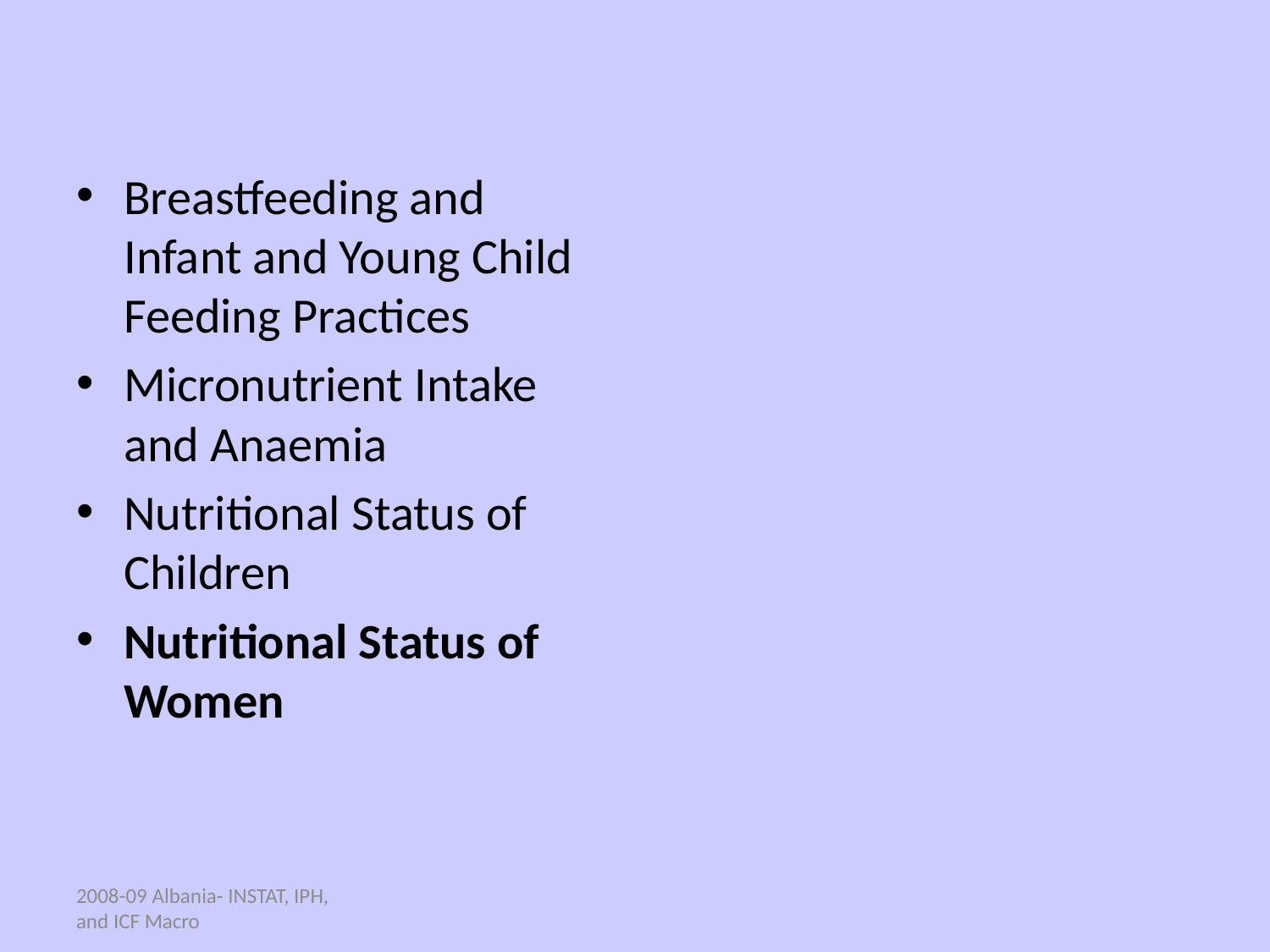

Breastfeeding and Infant and Young Child Feeding Practices
Micronutrient Intake and Anaemia
Nutritional Status of Children
Nutritional Status of Women
2008-09 Albania- INSTAT, IPH, and ICF Macro